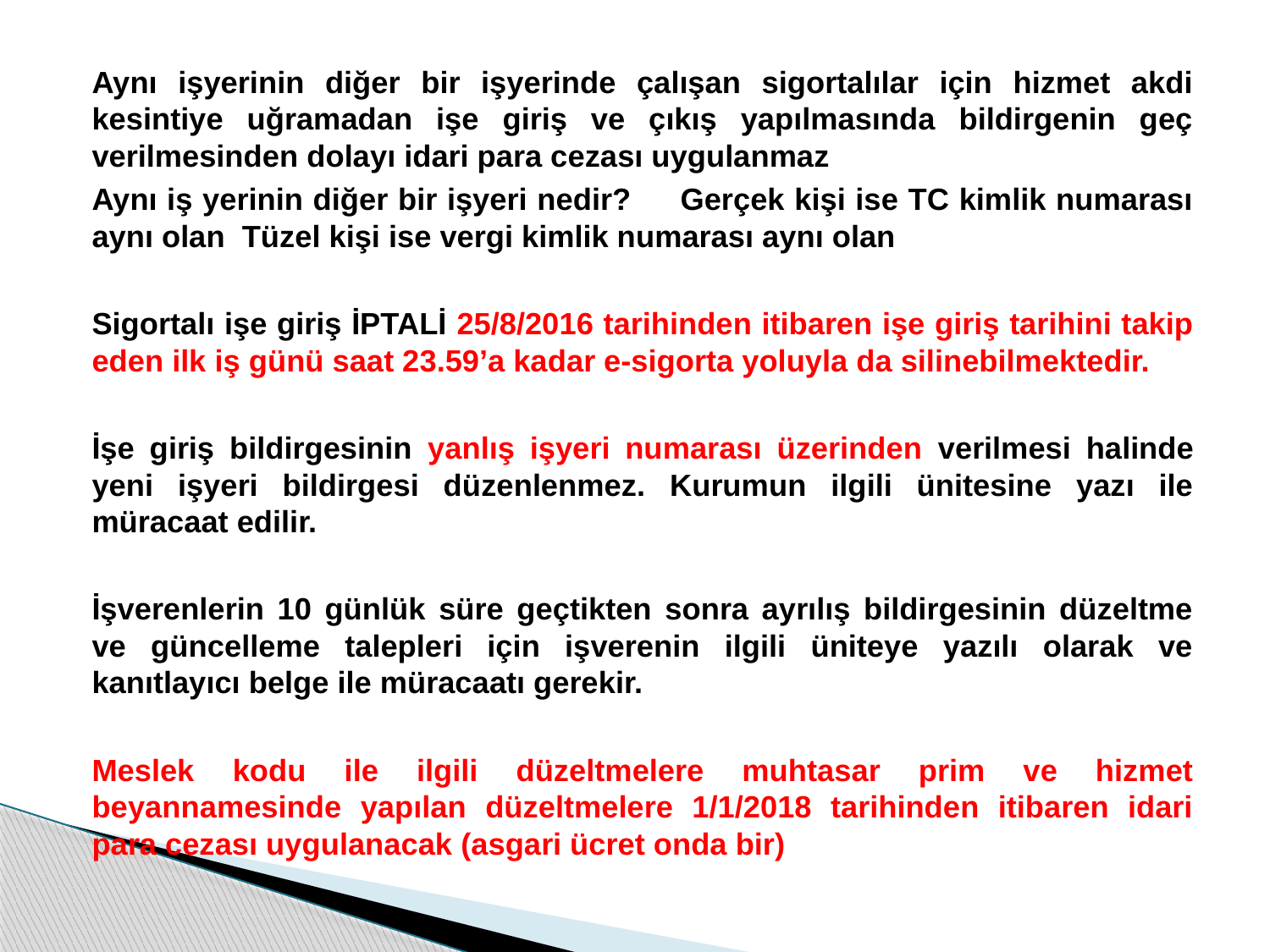

Aynı işyerinin diğer bir işyerinde çalışan sigortalılar için hizmet akdi kesintiye uğramadan işe giriş ve çıkış yapılmasında bildirgenin geç verilmesinden dolayı idari para cezası uygulanmaz
	Aynı iş yerinin diğer bir işyeri nedir?     Gerçek kişi ise TC kimlik numarası aynı olan  Tüzel kişi ise vergi kimlik numarası aynı olan

	Sigortalı işe giriş İPTALİ 25/8/2016 tarihinden itibaren işe giriş tarihini takip eden ilk iş günü saat 23.59’a kadar e-sigorta yoluyla da silinebilmektedir.

	İşe giriş bildirgesinin yanlış işyeri numarası üzerinden verilmesi halinde yeni işyeri bildirgesi düzenlenmez. Kurumun ilgili ünitesine yazı ile müracaat edilir.

	İşverenlerin 10 günlük süre geçtikten sonra ayrılış bildirgesinin düzeltme ve güncelleme talepleri için işverenin ilgili üniteye yazılı olarak ve kanıtlayıcı belge ile müracaatı gerekir.

	Meslek kodu ile ilgili düzeltmelere muhtasar prim ve hizmet beyannamesinde yapılan düzeltmelere 1/1/2018 tarihinden itibaren idari para cezası uygulanacak (asgari ücret onda bir)